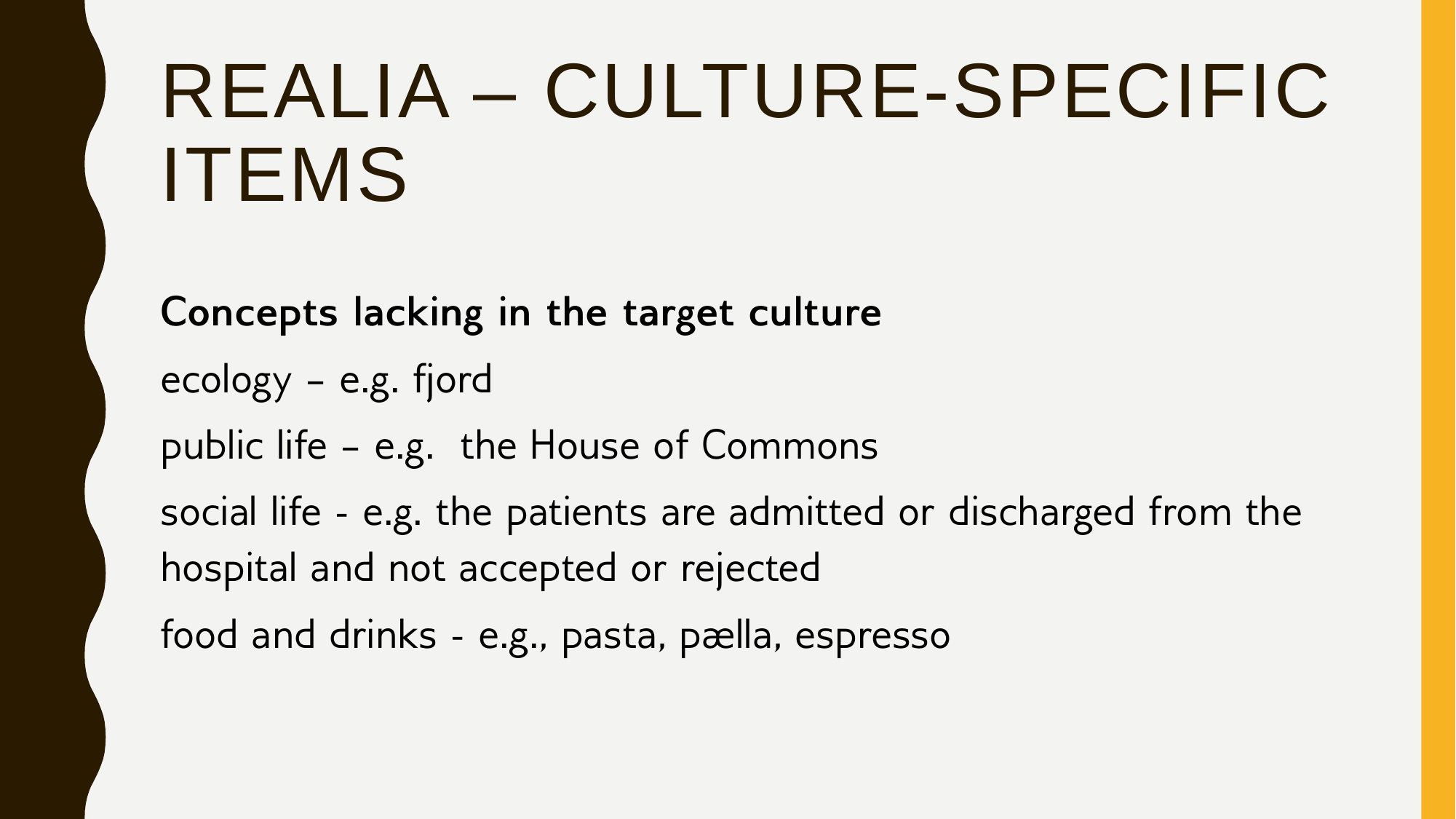

# Realia – Culture-Specific Items
Concepts lacking in the target culture
ecology – e.g. fjord
public life – e.g.  the House of Commons
social life - e.g. the patients are admitted or discharged from the hospital and not accepted or rejected
food and drinks - e.g., pasta, paella, espresso